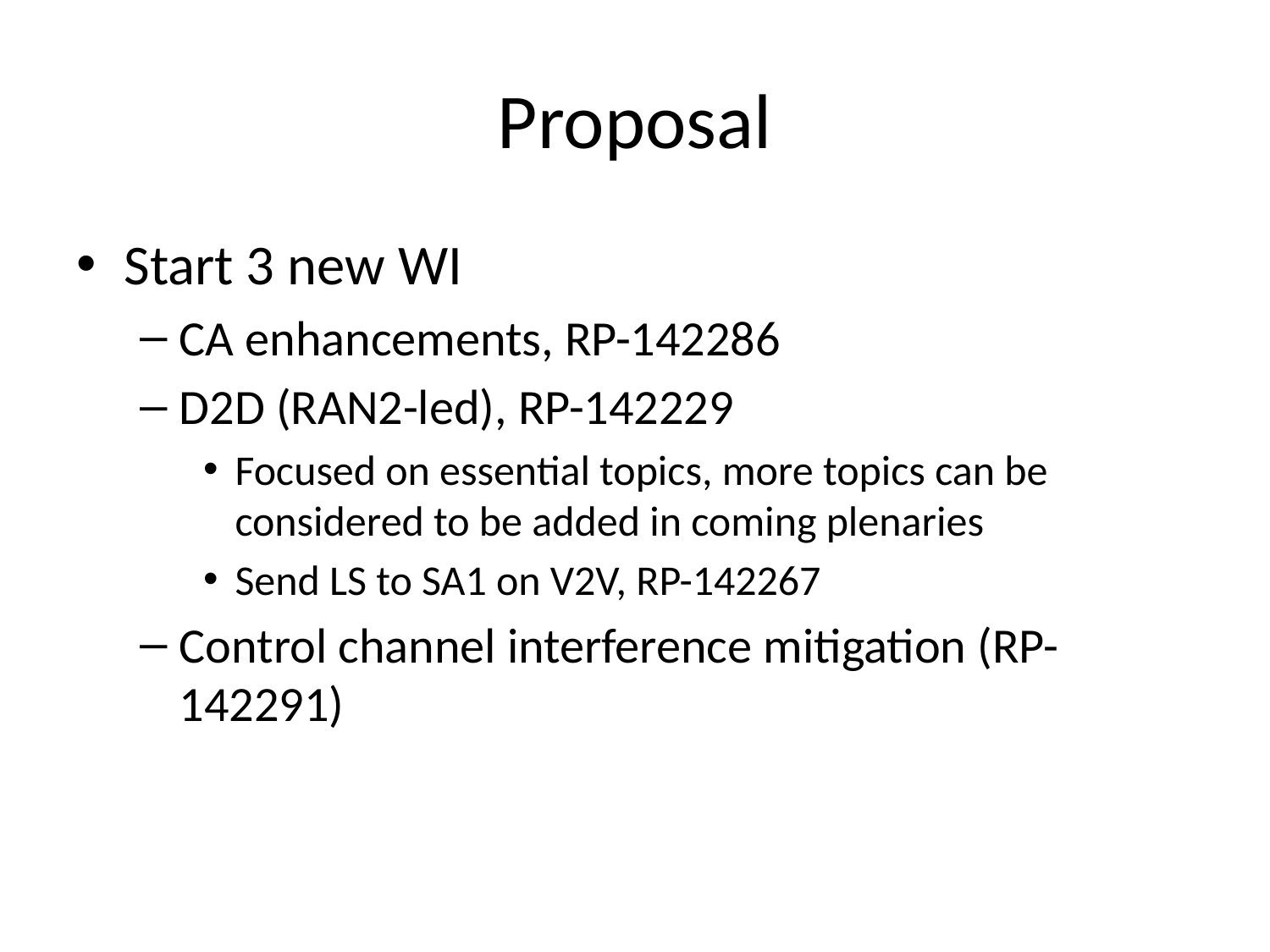

# Proposal
Start 3 new WI
CA enhancements, RP-142286
D2D (RAN2-led), RP-142229
Focused on essential topics, more topics can be considered to be added in coming plenaries
Send LS to SA1 on V2V, RP-142267
Control channel interference mitigation (RP-142291)